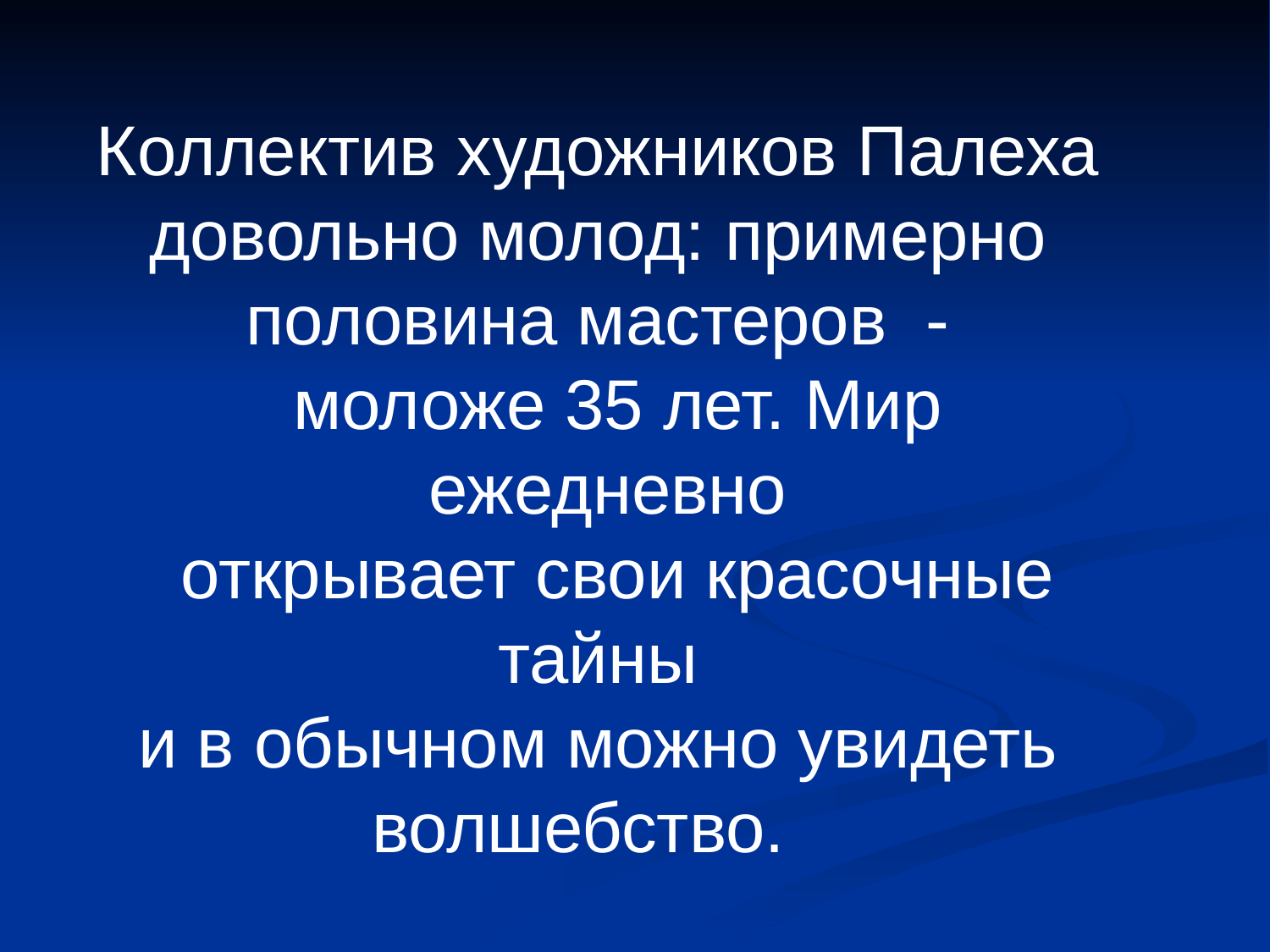

#
Коллектив художников Палеха
довольно молод: примерно
половина мастеров  -
 моложе 35 лет. Мир ежедневно
 открывает свои красочные тайны
и в обычном можно увидеть
волшебство.